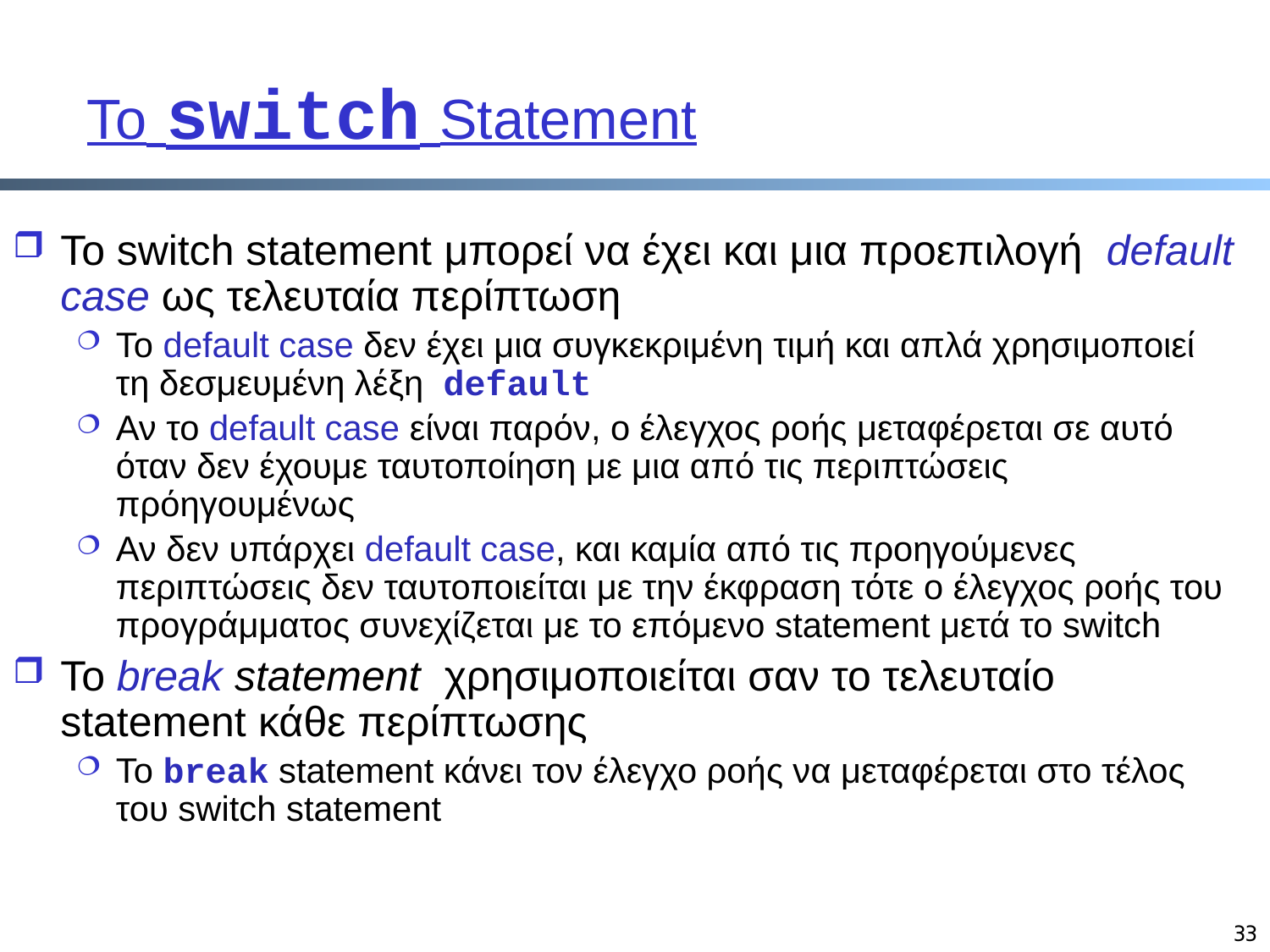

# Το switch Statement
Το switch statement μπορεί να έχει και μια προεπιλογή  default case ως τελευταία περίπτωση
Το default case δεν έχει μια συγκεκριμένη τιμή και απλά χρησιμοποιεί τη δεσμευμένη λέξη  default
Αν το default case είναι παρόν, ο έλεγχος ροής μεταφέρεται σε αυτό όταν δεν έχουμε ταυτοποίηση με μια από τις περιπτώσεις πρόηγουμένως
Αν δεν υπάρχει default case, και καμία από τις προηγούμενες περιπτώσεις δεν ταυτοποιείται με την έκφραση τότε ο έλεγχος ροής του προγράμματος συνεχίζεται με το επόμενο statement μετά το switch
Το break statement  χρησιμοποιείται σαν το τελευταίο statement κάθε περίπτωσης
Το break statement κάνει τον έλεγχο ροής να μεταφέρεται στο τέλος του switch statement
33